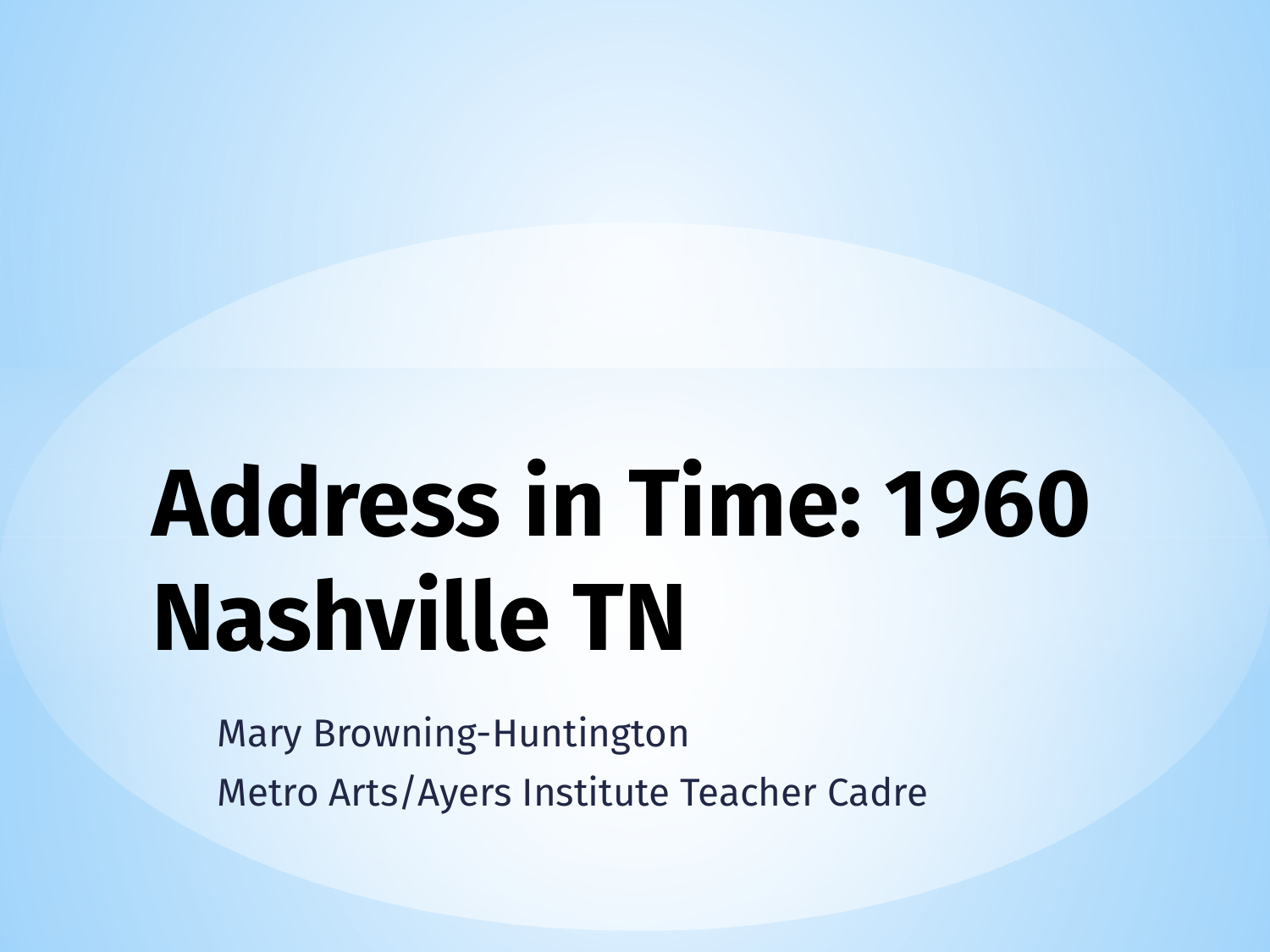

# Address in Time: 1960 Nashville TN
Mary Browning-Huntington
Metro Arts/Ayers Institute Teacher Cadre